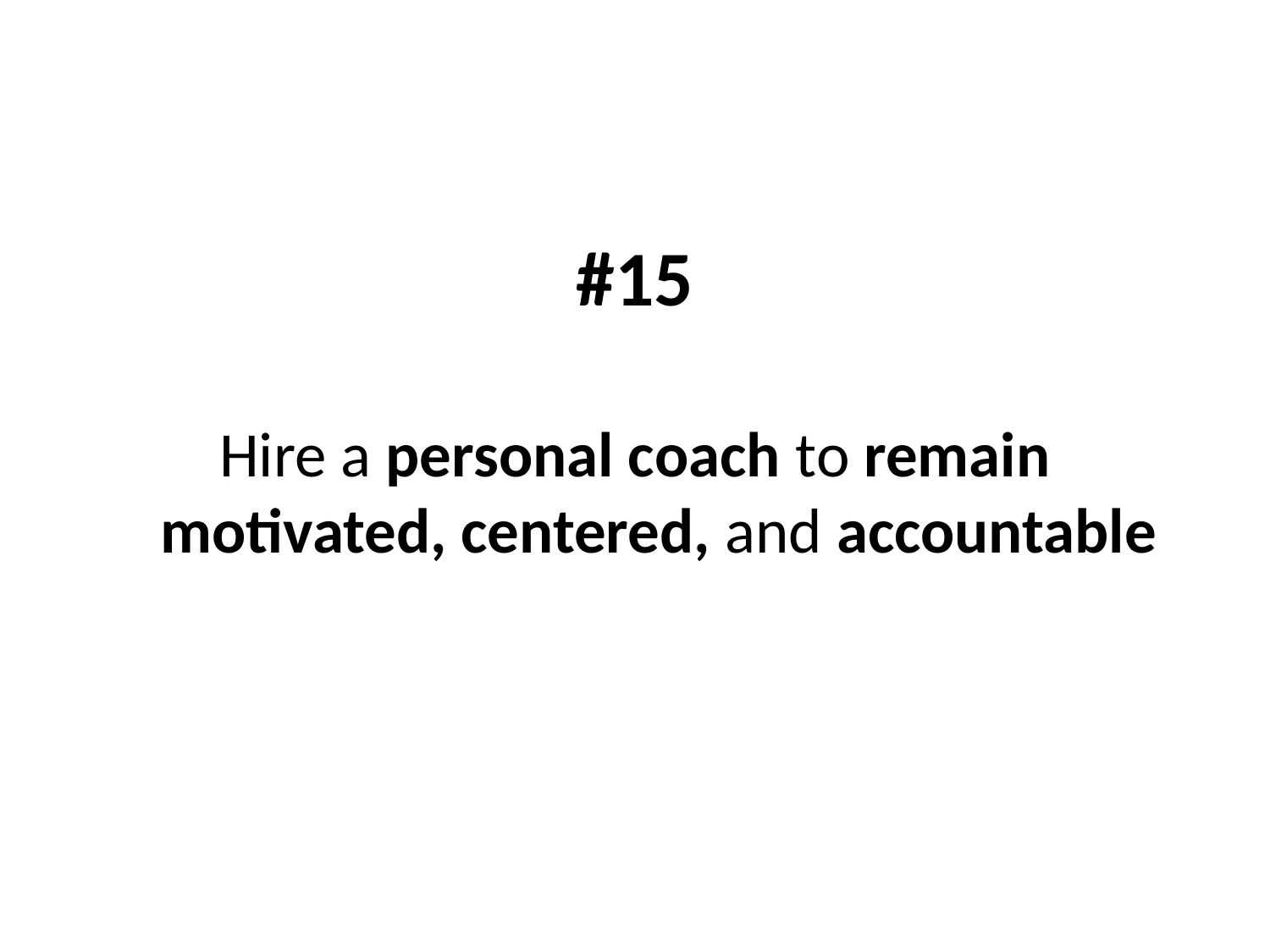

#15

Hire a personal coach to remain motivated, centered, and accountable